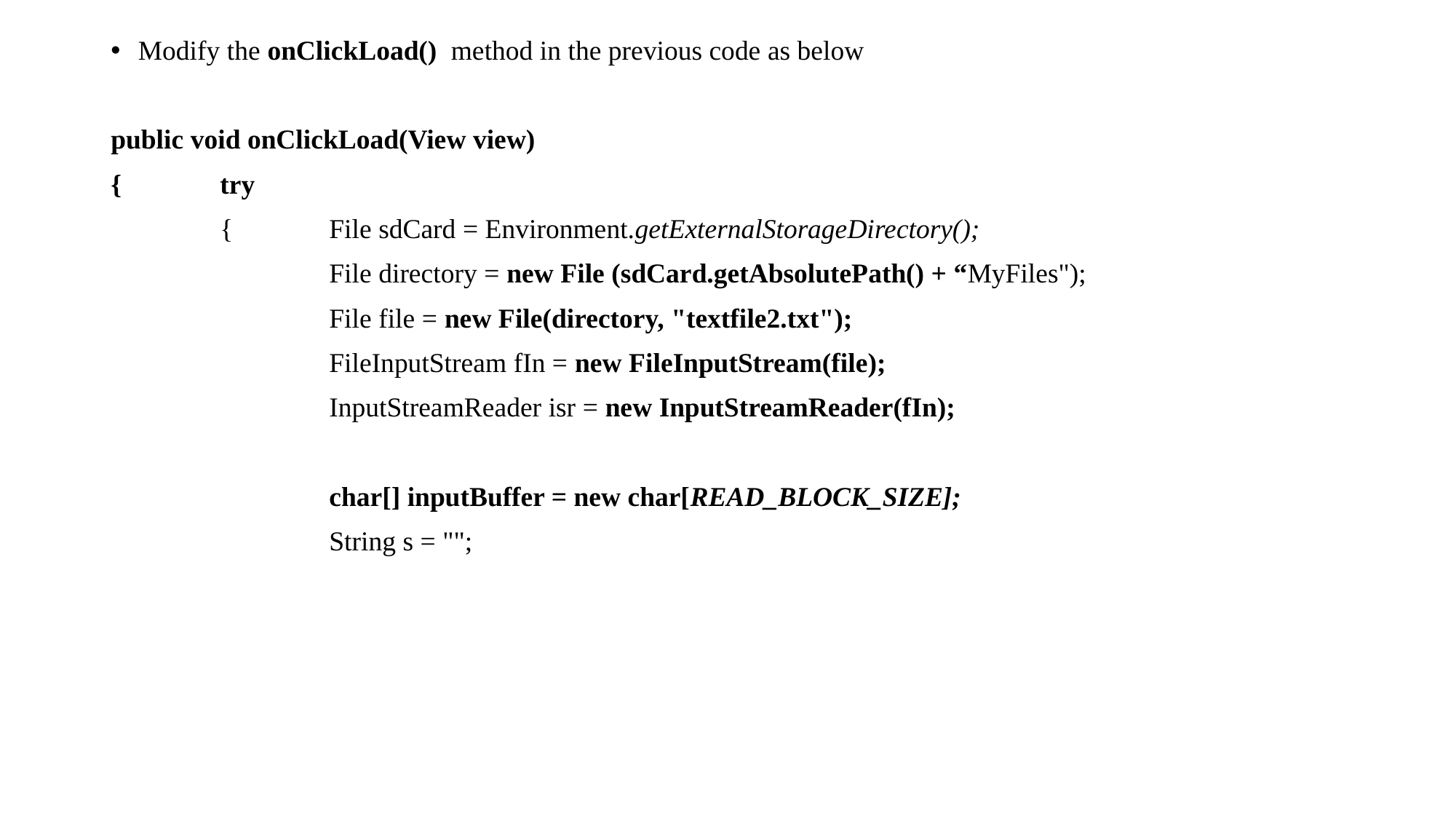

Modify the onClickLoad()  method in the previous code as below

public void onClickLoad(View view)
{	try
	{	File sdCard = Environment.getExternalStorageDirectory();
            		File directory = new File (sdCard.getAbsolutePath() + “MyFiles");
           	 	File file = new File(directory, "textfile2.txt");
            		FileInputStream fIn = new FileInputStream(file);
            		InputStreamReader isr = new InputStreamReader(fIn);

		char[] inputBuffer = new char[READ_BLOCK_SIZE];
		String s = "";